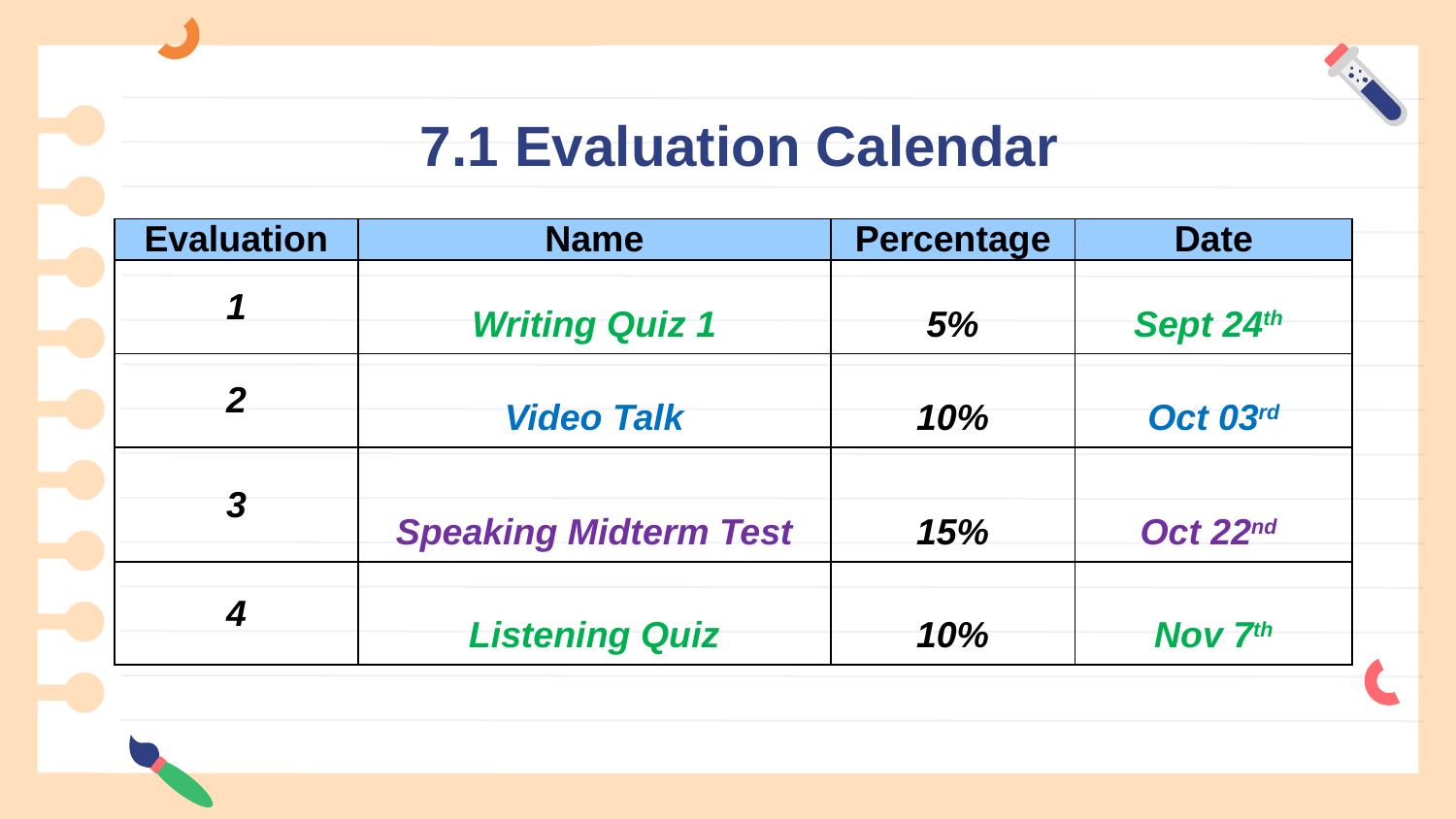

# 7.1 Evaluation Calendar
| Evaluation | Name | Percentage | Date |
| --- | --- | --- | --- |
| 1 | Writing Quiz 1 | 5% | Sept 24th |
| 2 | Video Talk | 10% | Oct 03rd |
| 3 | Speaking Midterm Test | 15% | Oct 22nd |
| 4 | Listening Quiz | 10% | Nov 7th |